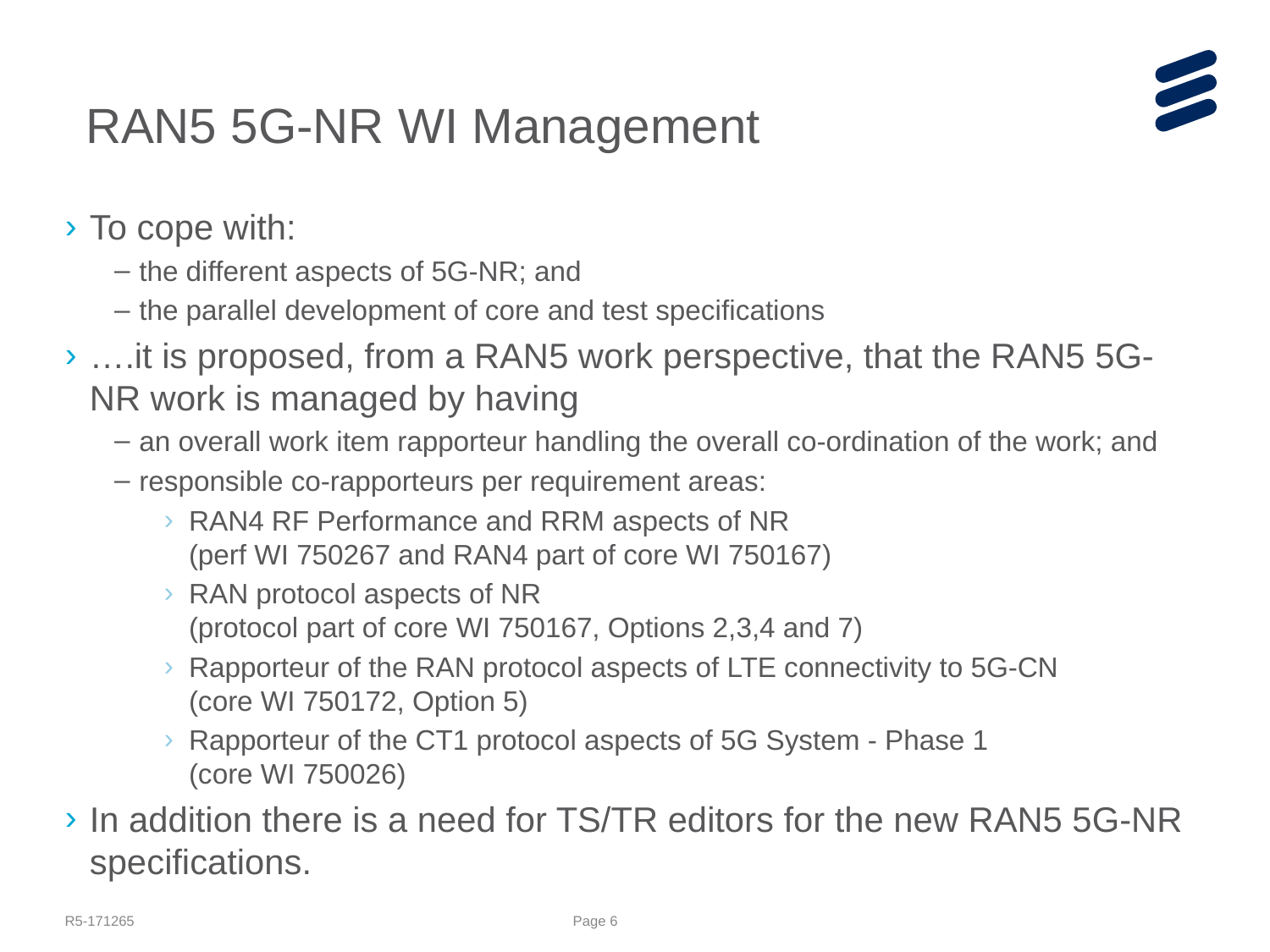

RAN5 5G-NR WI Management
To cope with:
the different aspects of 5G-NR; and
the parallel development of core and test specifications
….it is proposed, from a RAN5 work perspective, that the RAN5 5G-NR work is managed by having
an overall work item rapporteur handling the overall co-ordination of the work; and
responsible co-rapporteurs per requirement areas:
RAN4 RF Performance and RRM aspects of NR
(perf WI 750267 and RAN4 part of core WI 750167)
RAN protocol aspects of NR
(protocol part of core WI 750167, Options 2,3,4 and 7)
Rapporteur of the RAN protocol aspects of LTE connectivity to 5G-CN
(core WI 750172, Option 5)
Rapporteur of the CT1 protocol aspects of 5G System - Phase 1
(core WI 750026)
In addition there is a need for TS/TR editors for the new RAN5 5G-NR specifications.